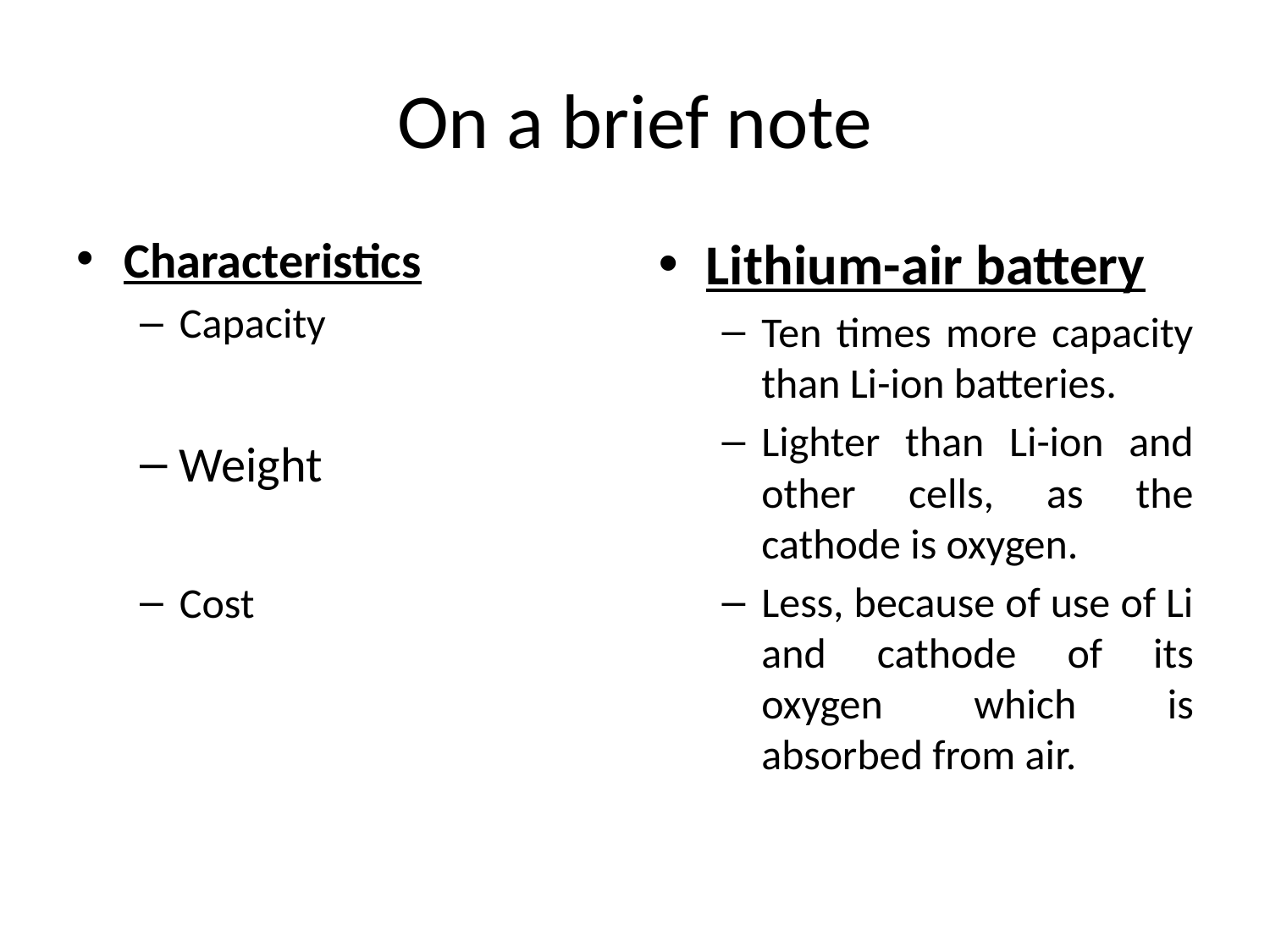

# On a brief note
Characteristics
Capacity

Weight

Cost

Lithium-air battery
Ten times more capacity than Li-ion batteries.
Lighter than Li-ion and other cells, as the cathode is oxygen.
Less, because of use of Li and cathode of its oxygen which is absorbed from air.